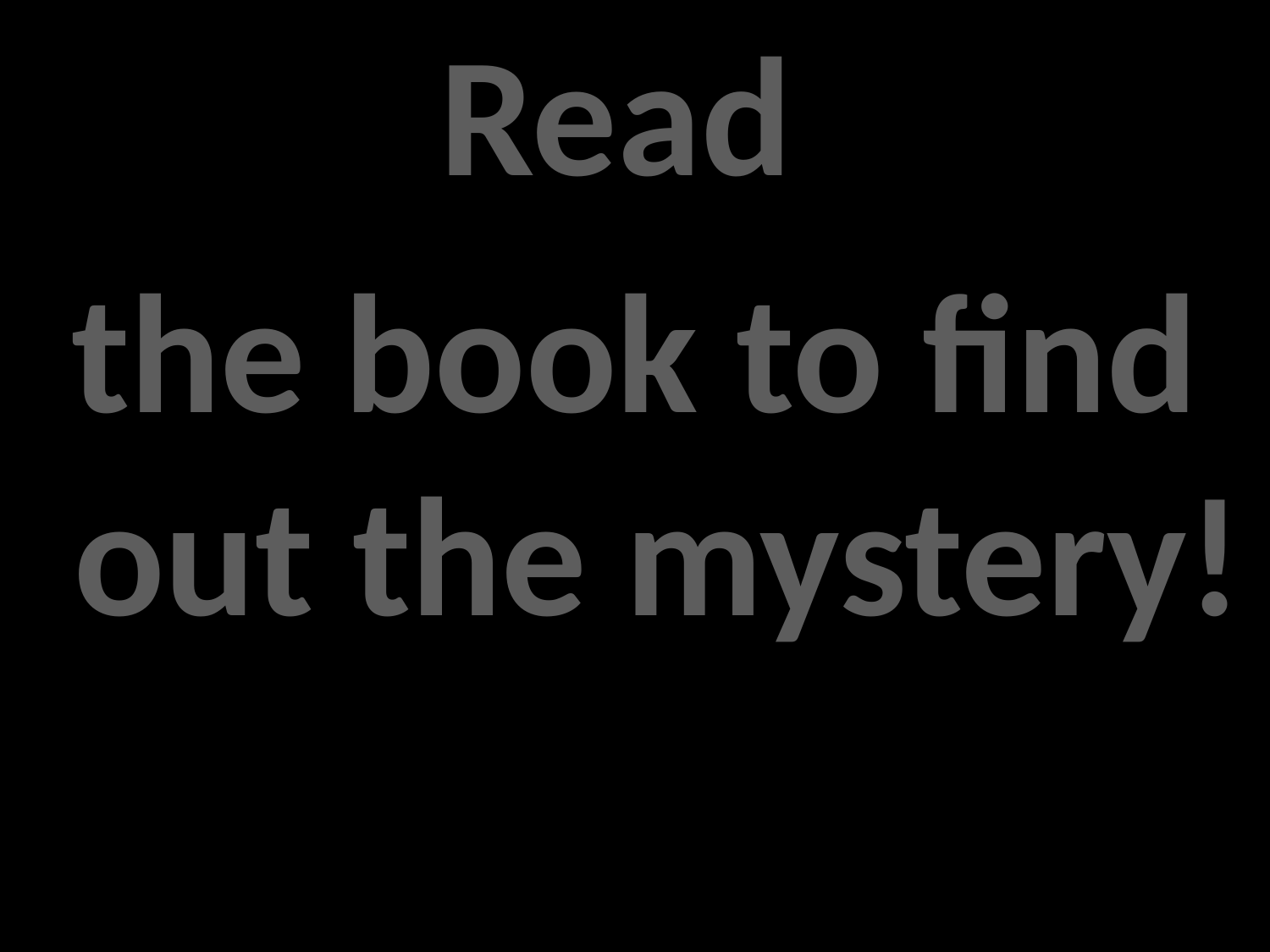

Read
the book to find out the mystery!